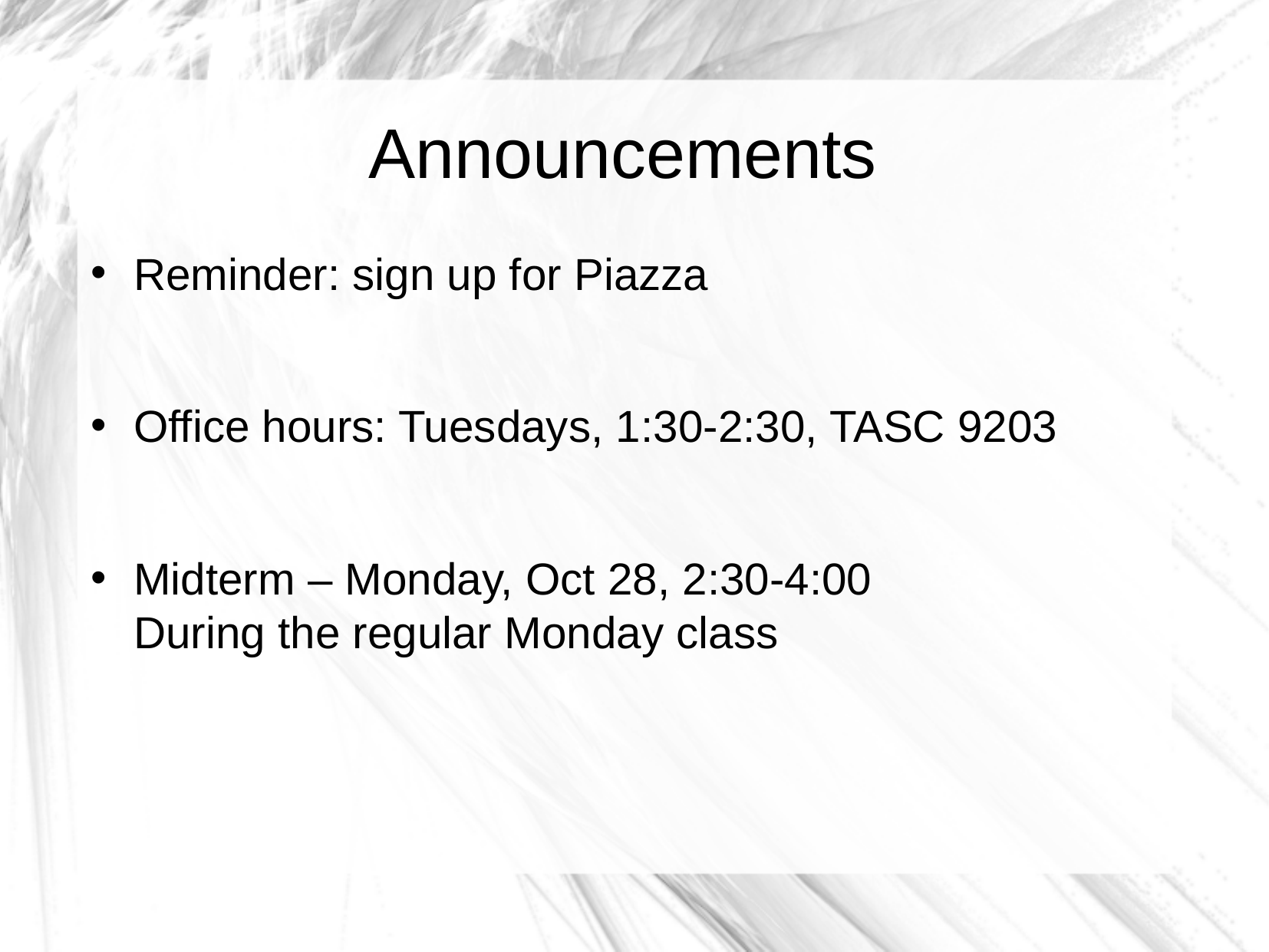

Announcements
Reminder: sign up for Piazza

Office hours: Tuesdays, 1:30-2:30, TASC 9203

Midterm – Monday, Oct 28, 2:30-4:00
During the regular Monday class